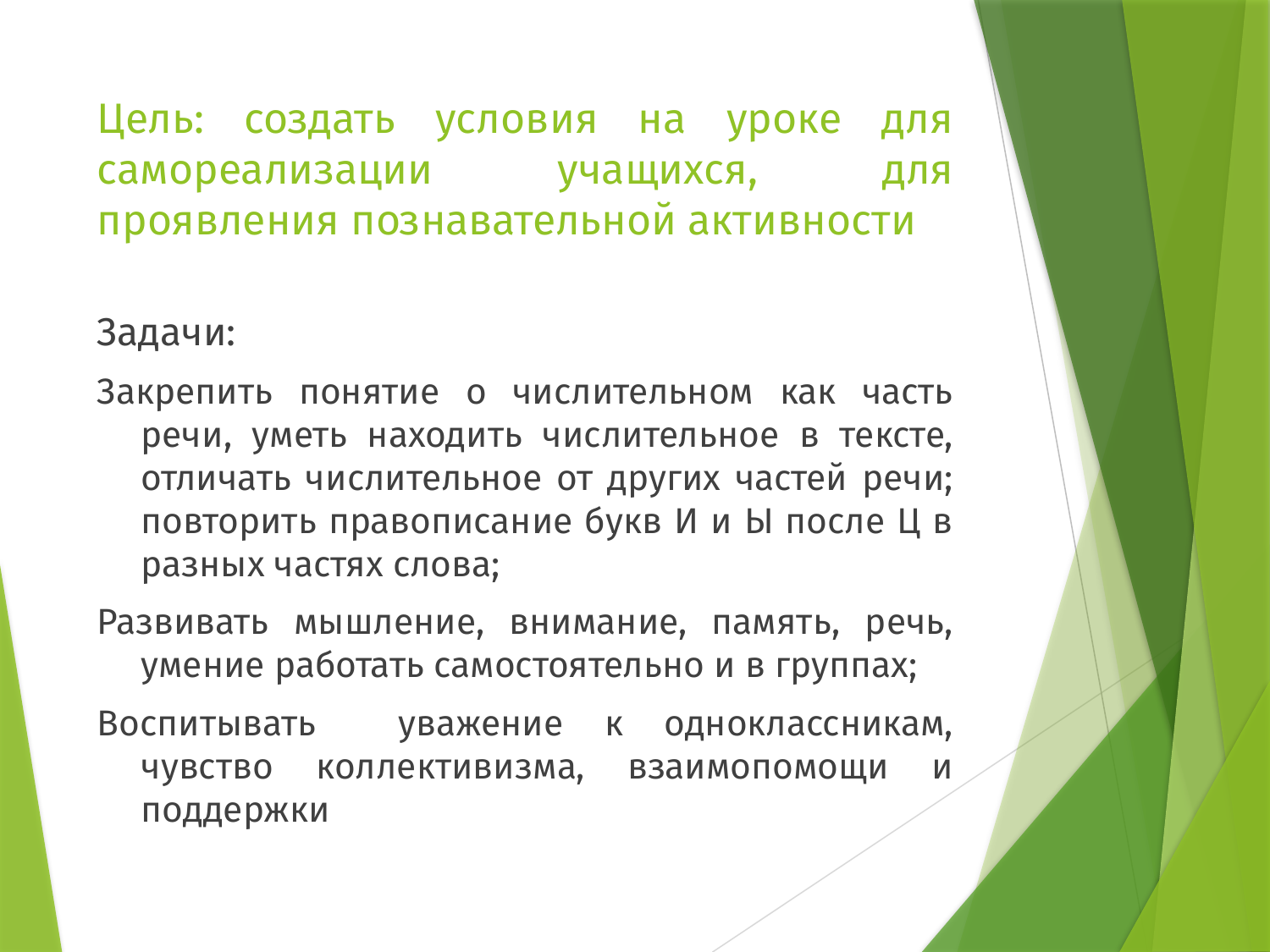

# Цель: создать условия на уроке для самореализации учащихся, для проявления познавательной активности
Задачи:
Закрепить понятие о числительном как часть речи, уметь находить числительное в тексте, отличать числительное от других частей речи; повторить правописание букв И и Ы после Ц в разных частях слова;
Развивать мышление, внимание, память, речь, умение работать самостоятельно и в группах;
Воспитывать  уважение к одноклассникам, чувство коллективизма, взаимопомощи и поддержки